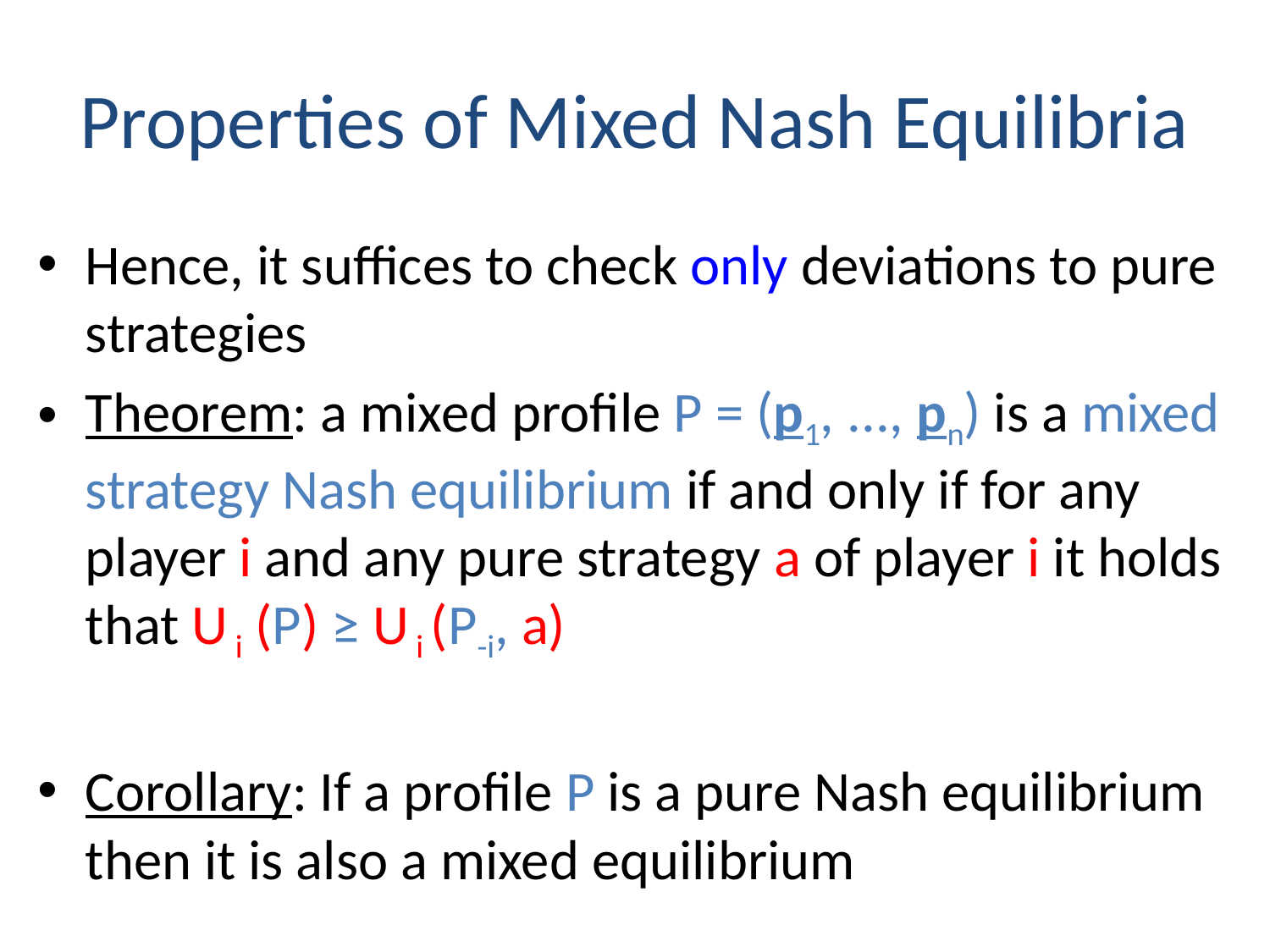

# Properties of Mixed Nash Equilibria
Hence, it suffices to check only deviations to pure strategies
Theorem: a mixed profile P = (p1, ..., pn) is a mixed strategy Nash equilibrium if and only if for any player i and any pure strategy a of player i it holds that U i (P) ≥ U i (P-i, a)

Corollary: If a profile P is a pure Nash equilibrium then it is also a mixed equilibrium